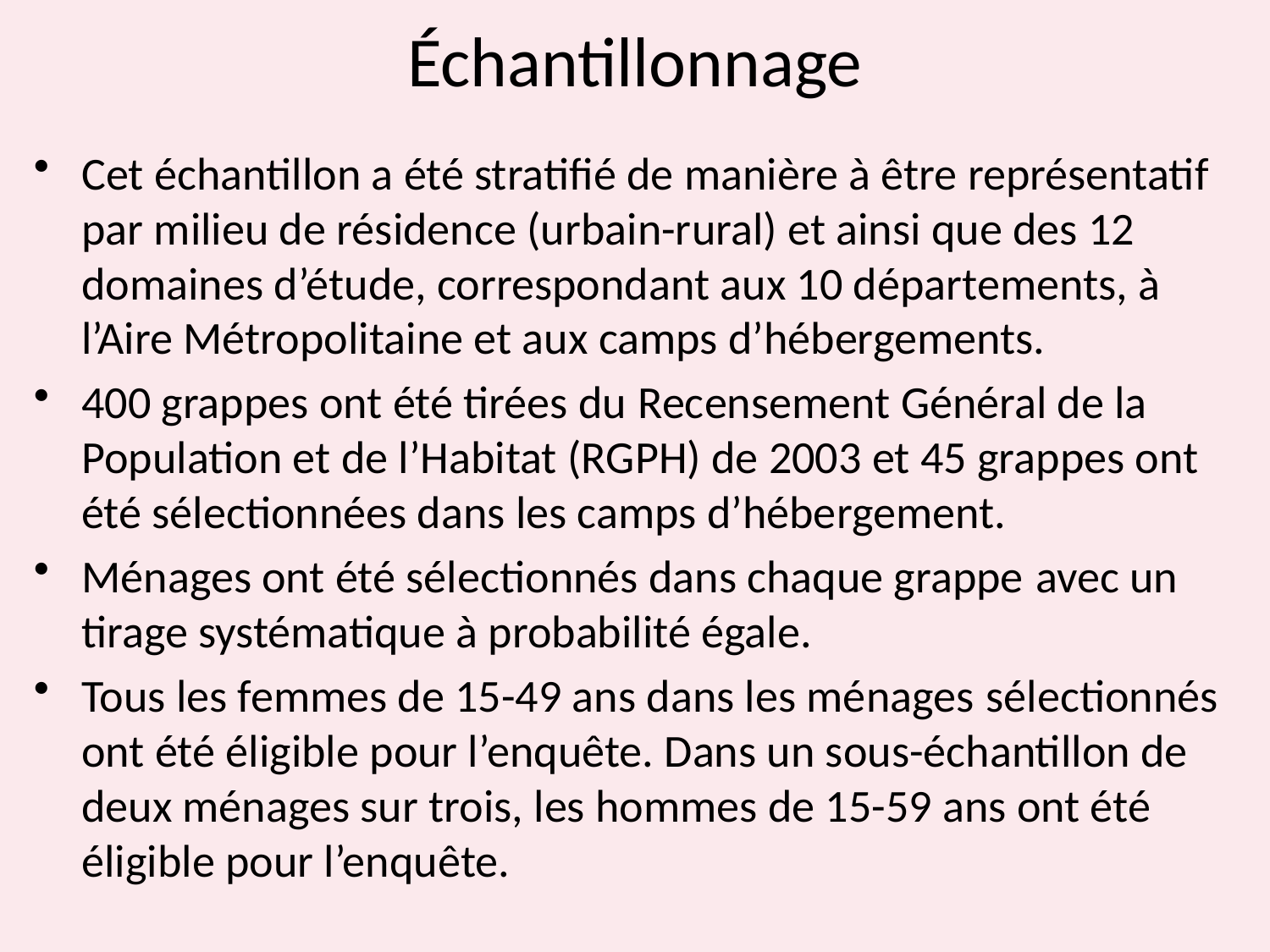

# Échantillonnage
Cet échantillon a été stratifié de manière à être représentatif par milieu de résidence (urbain-rural) et ainsi que des 12 domaines d’étude, correspondant aux 10 départements, à l’Aire Métropolitaine et aux camps d’hébergements.
400 grappes ont été tirées du Recensement Général de la Population et de l’Habitat (RGPH) de 2003 et 45 grappes ont été sélectionnées dans les camps d’hébergement.
Ménages ont été sélectionnés dans chaque grappe avec un tirage systématique à probabilité égale.
Tous les femmes de 15-49 ans dans les ménages sélectionnés ont été éligible pour l’enquête. Dans un sous-échantillon de deux ménages sur trois, les hommes de 15-59 ans ont été éligible pour l’enquête.